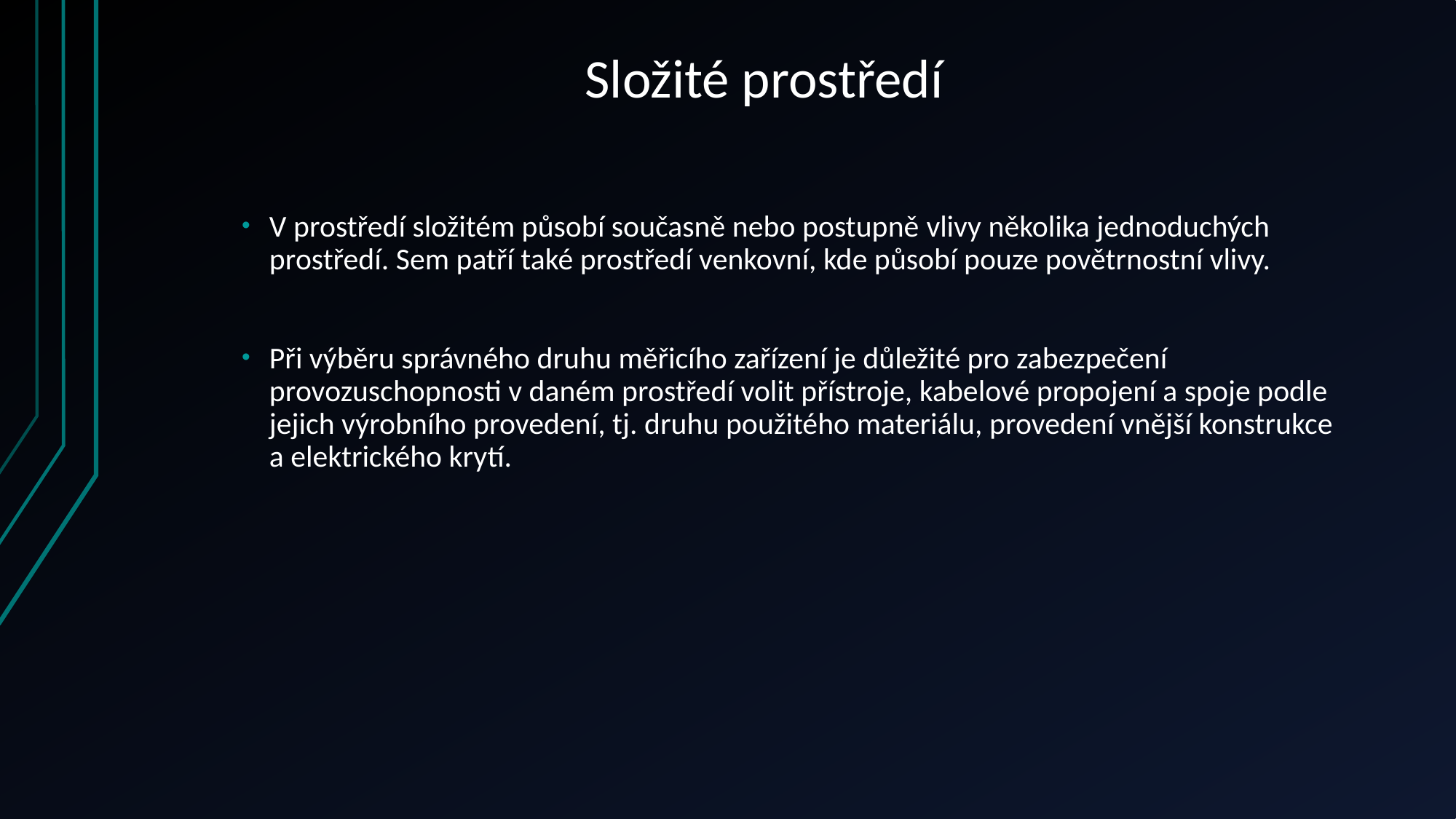

# Složité prostředí
V prostředí složitém působí současně nebo postupně vlivy několika jednoduchých prostředí. Sem patří také prostředí venkovní, kde působí pouze povětrnostní vlivy.

Při výběru správného druhu měřicího zařízení je důležité pro zabezpečení provozuschopnosti v daném prostředí volit přístroje, kabelové propojení a spoje podle jejich výrobního provedení, tj. druhu použitého materiálu, provedení vnější konstrukce
a elektrického krytí.